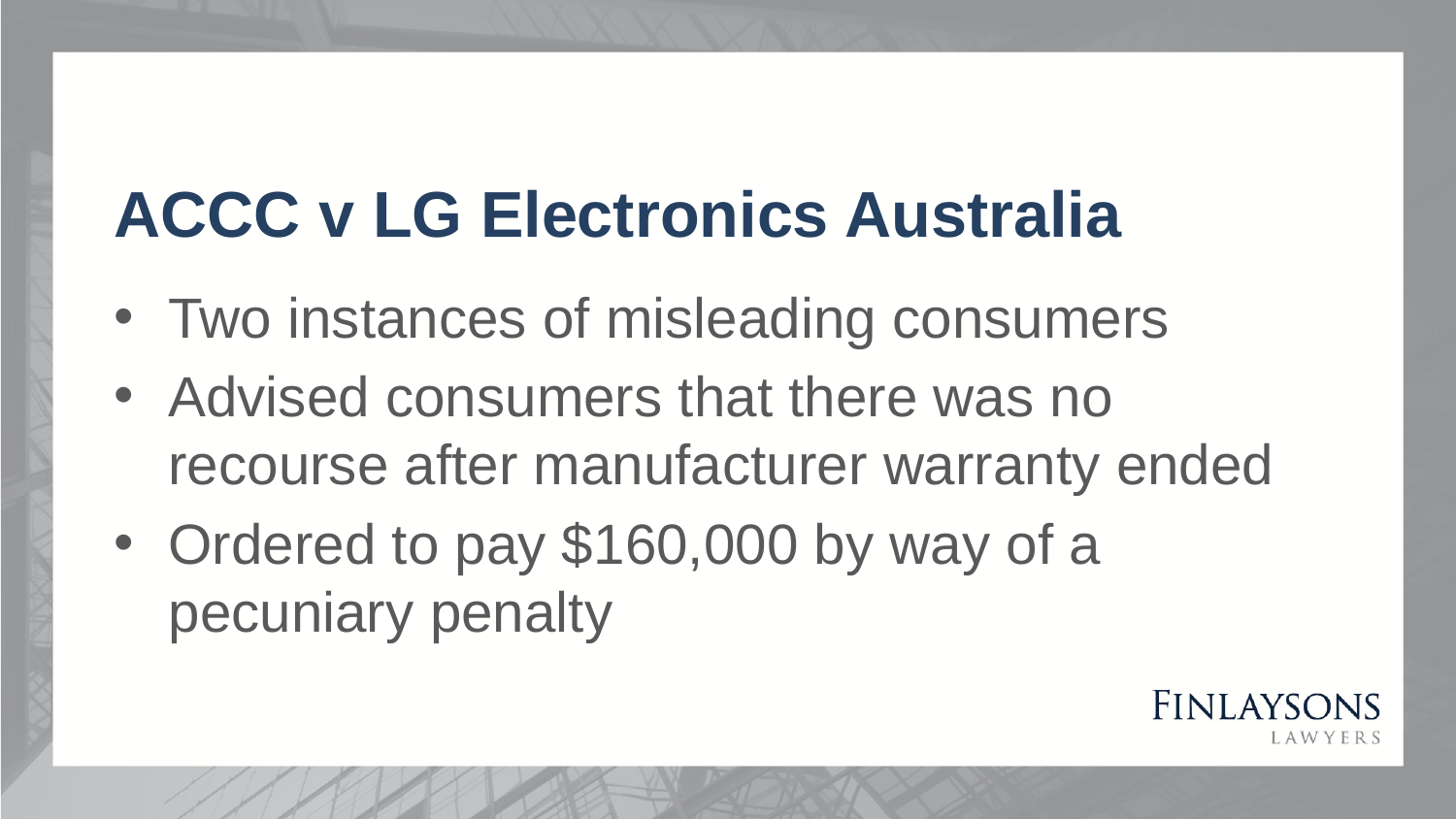

# ACCC v LG Electronics Australia
Two instances of misleading consumers
Advised consumers that there was no recourse after manufacturer warranty ended
Ordered to pay $160,000 by way of a pecuniary penalty